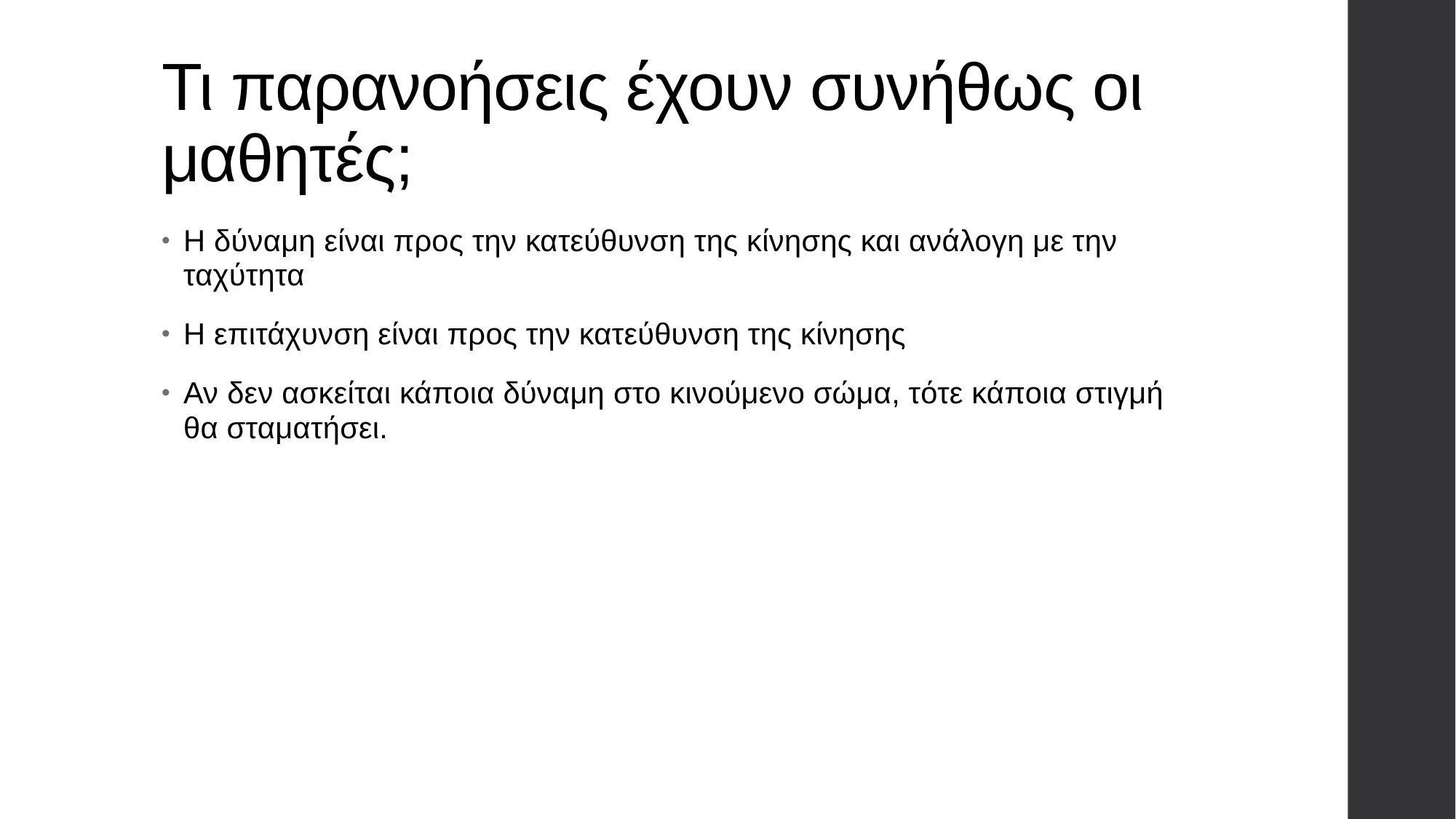

# Τι παρανοήσεις έχουν συνήθως οι μαθητές;
Η δύναμη είναι προς την κατεύθυνση της κίνησης και ανάλογη με την ταχύτητα
Η επιτάχυνση είναι προς την κατεύθυνση της κίνησης
Αν δεν ασκείται κάποια δύναμη στο κινούμενο σώμα, τότε κάποια στιγμή θα σταματήσει.